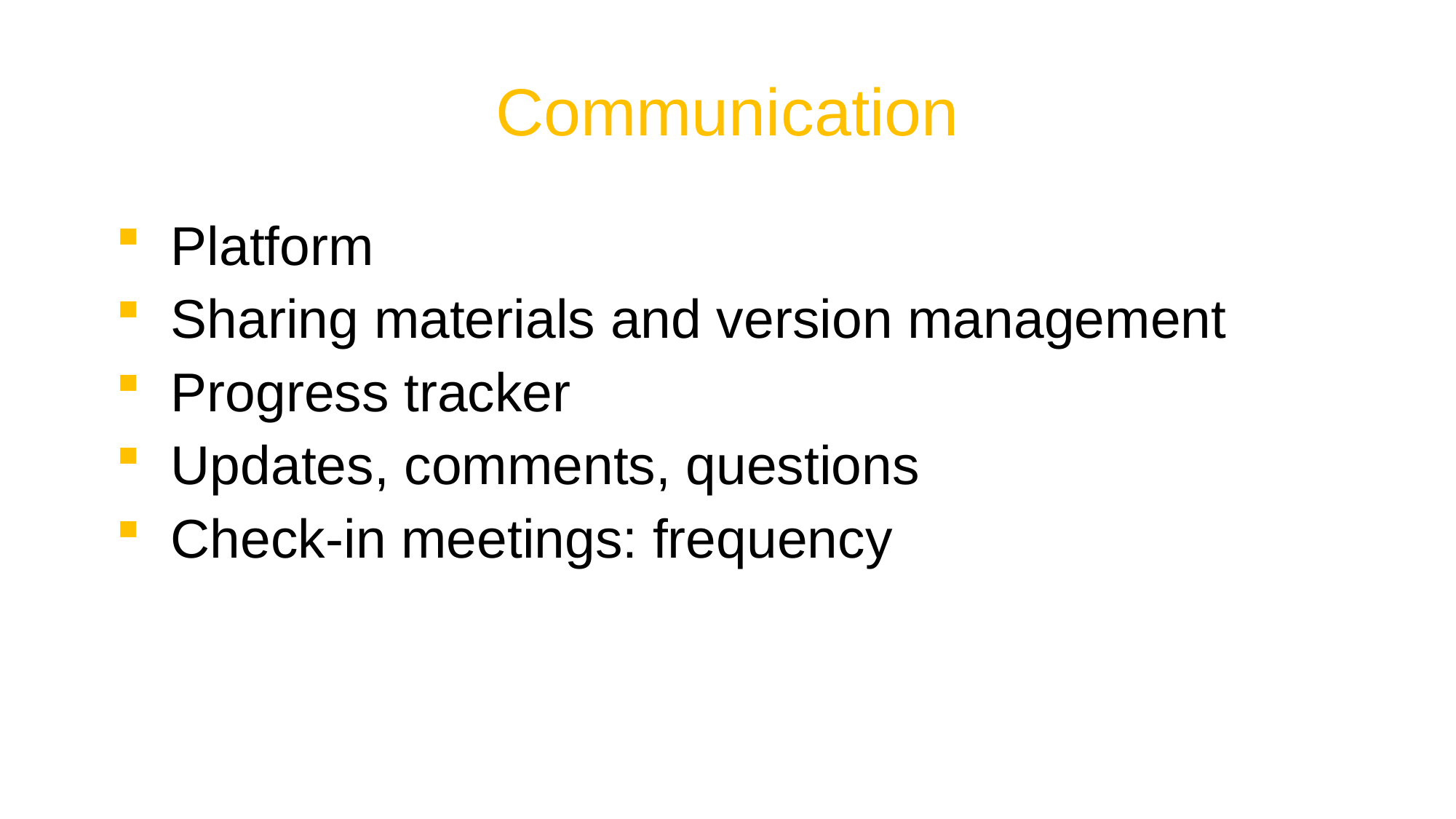

Communication
Platform
Sharing materials and version management
Progress tracker
Updates, comments, questions
Check-in meetings: frequency